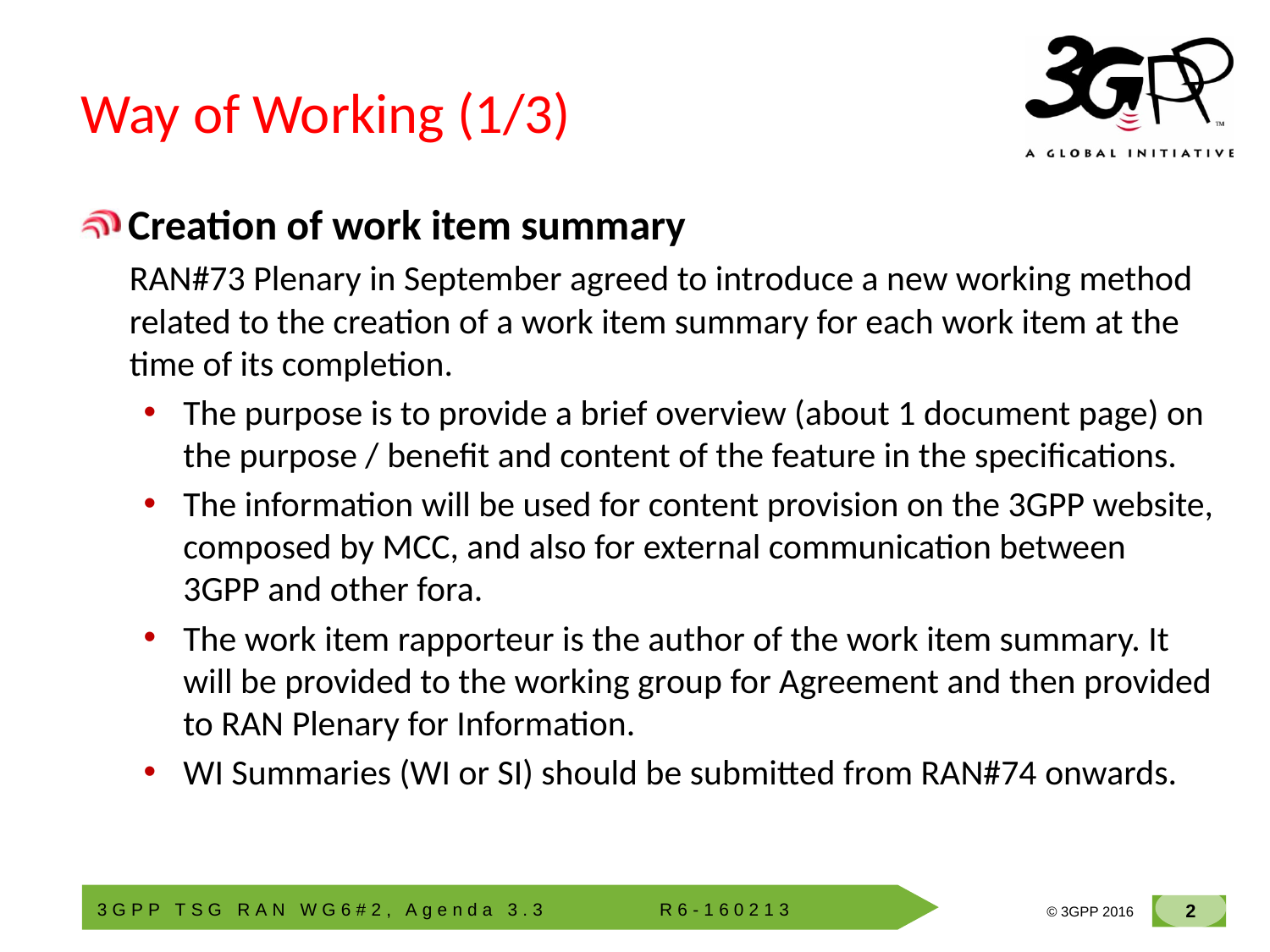

# Way of Working (1/3)
Creation of work item summary
RAN#73 Plenary in September agreed to introduce a new working method related to the creation of a work item summary for each work item at the time of its completion.
The purpose is to provide a brief overview (about 1 document page) on the purpose / benefit and content of the feature in the specifications.
The information will be used for content provision on the 3GPP website, composed by MCC, and also for external communication between            3GPP and other fora.
The work item rapporteur is the author of the work item summary. It will be provided to the working group for Agreement and then provided to RAN Plenary for Information.
WI Summaries (WI or SI) should be submitted from RAN#74 onwards.